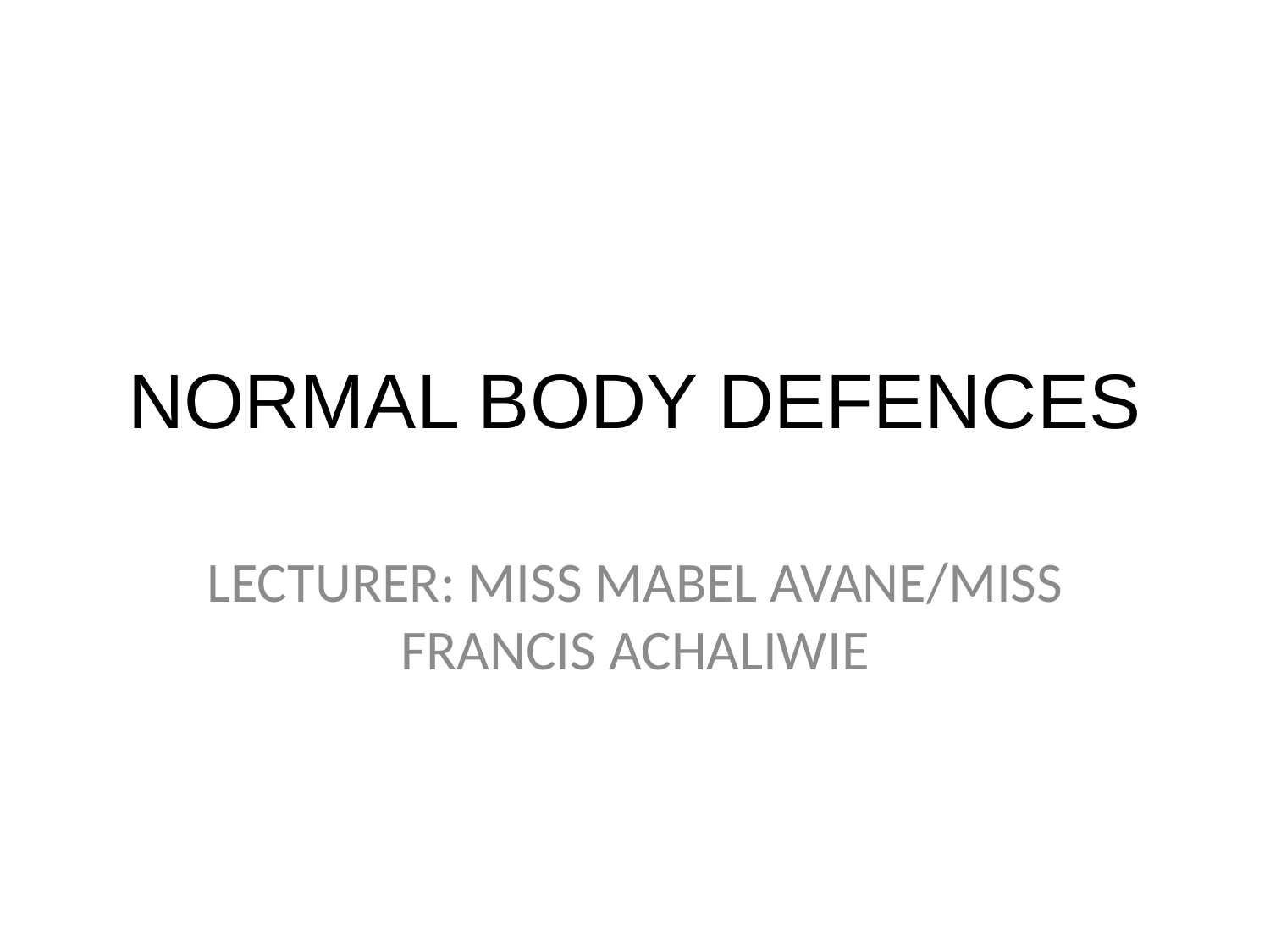

# NORMAL BODY DEFENCES
LECTURER: MISS MABEL AVANE/MISS FRANCIS ACHALIWIE